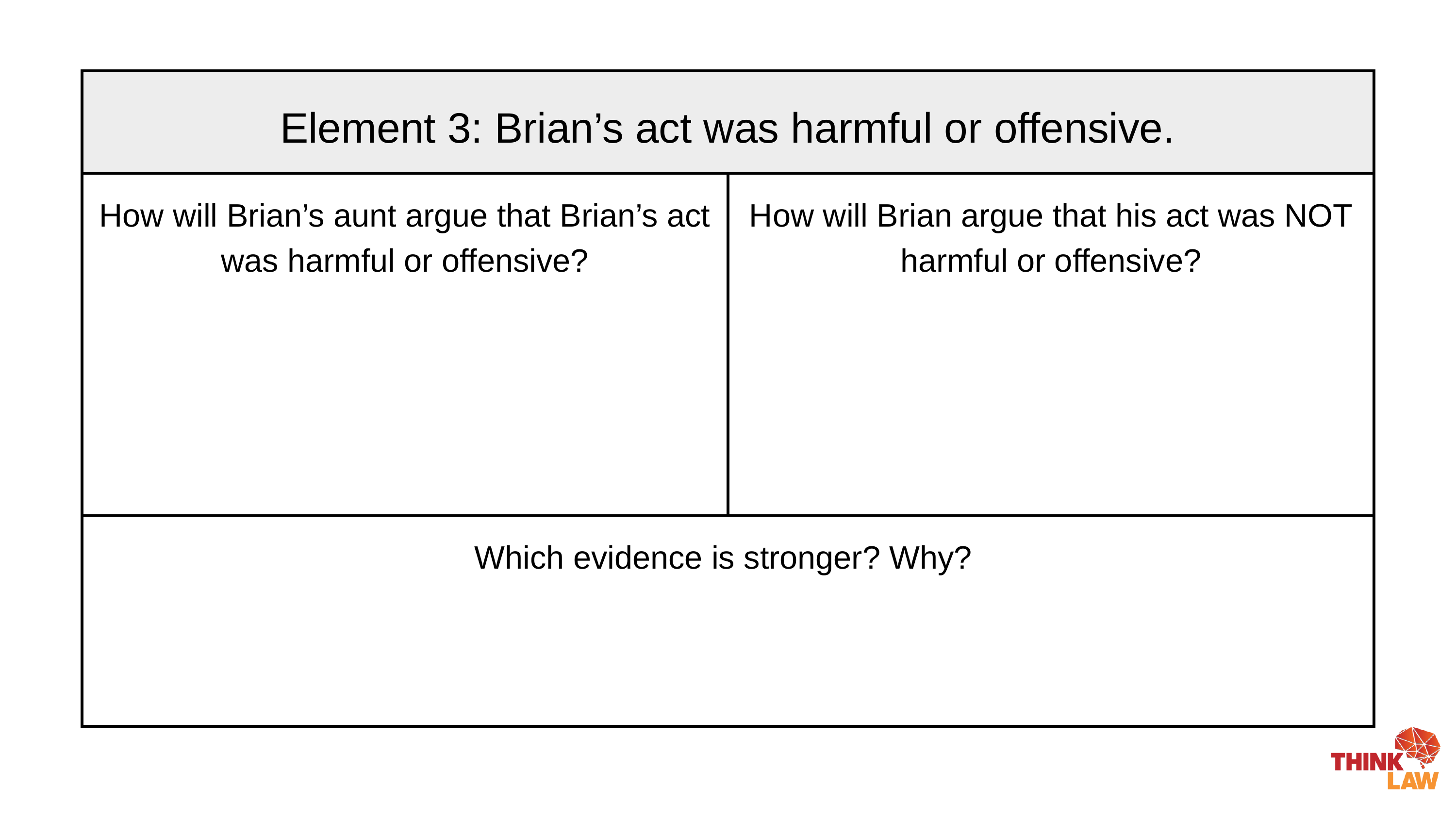

| Element 3: Brian’s act was harmful or offensive. | Element 3: Brian’s act was harmful or offensive. |
| --- | --- |
| How will Brian’s aunt argue that Brian’s act was harmful or offensive? | How will Brian argue that his act was NOT harmful or offensive? |
| Which evidence is stronger? Why? | Which evidence is stronger? Why? |